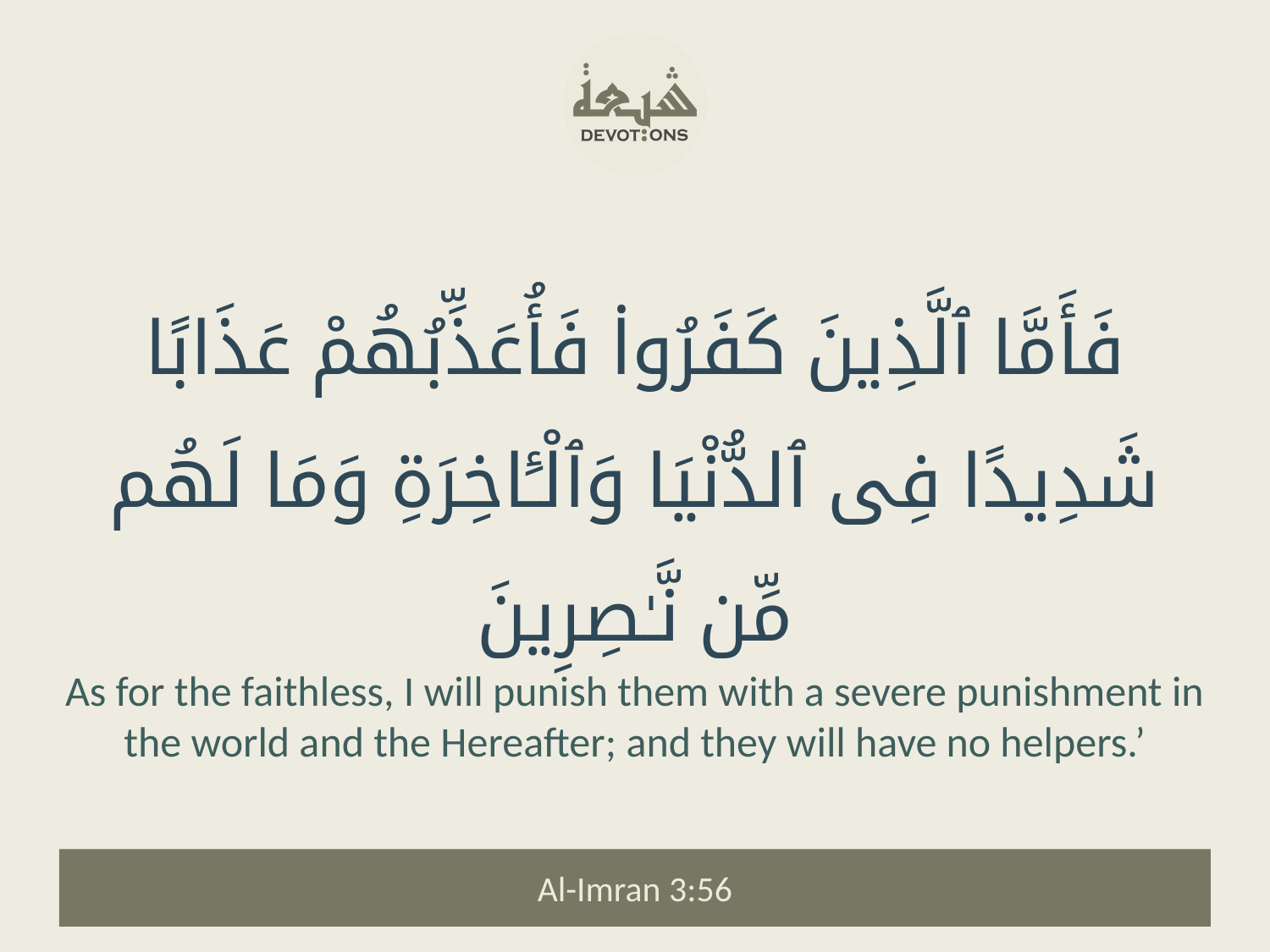

فَأَمَّا ٱلَّذِينَ كَفَرُوا۟ فَأُعَذِّبُهُمْ عَذَابًا شَدِيدًا فِى ٱلدُّنْيَا وَٱلْـَٔاخِرَةِ وَمَا لَهُم مِّن نَّـٰصِرِينَ
As for the faithless, I will punish them with a severe punishment in the world and the Hereafter; and they will have no helpers.’
Al-Imran 3:56